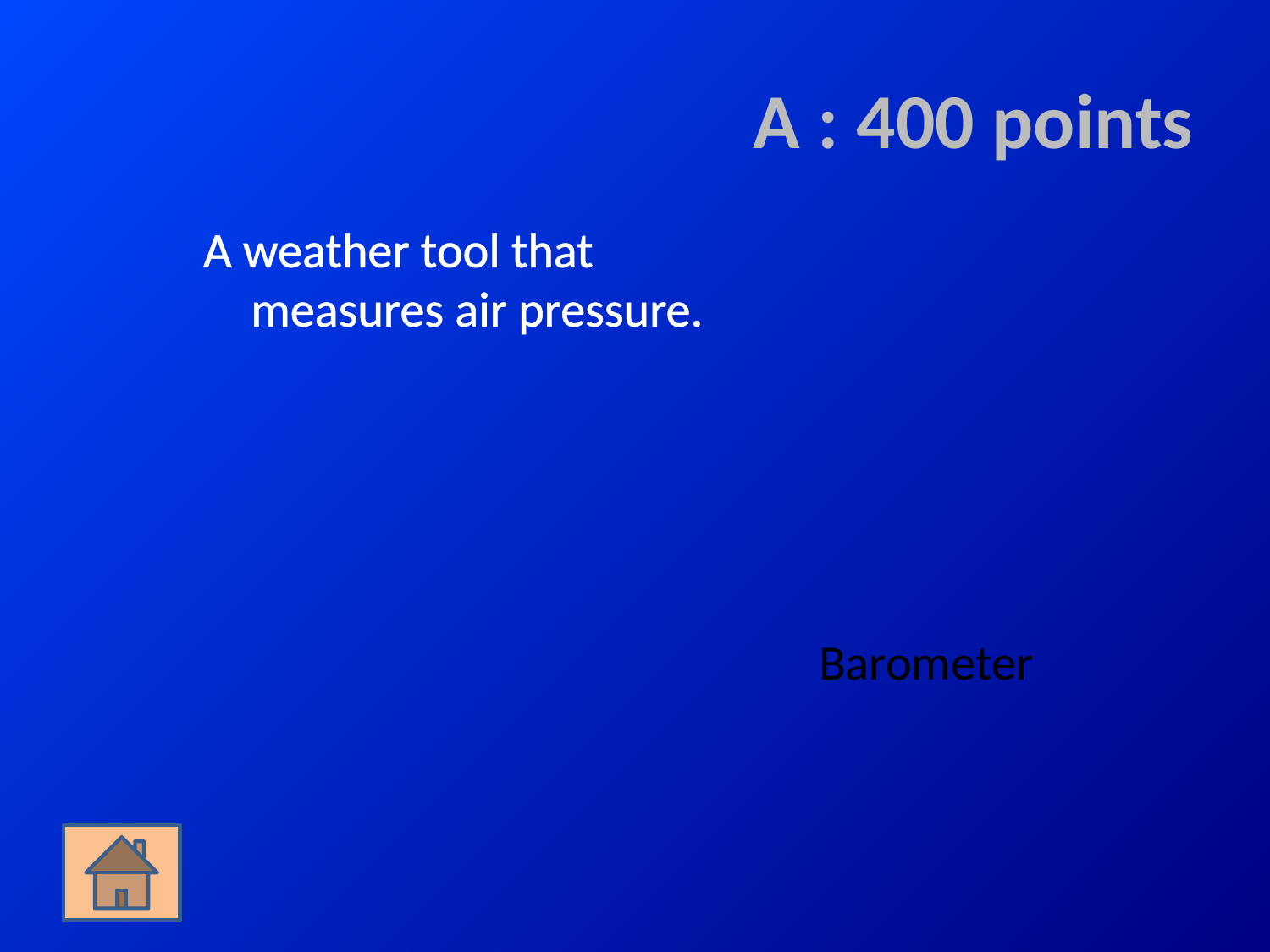

# A : 400 points
A weather tool that measures air pressure.
Barometer